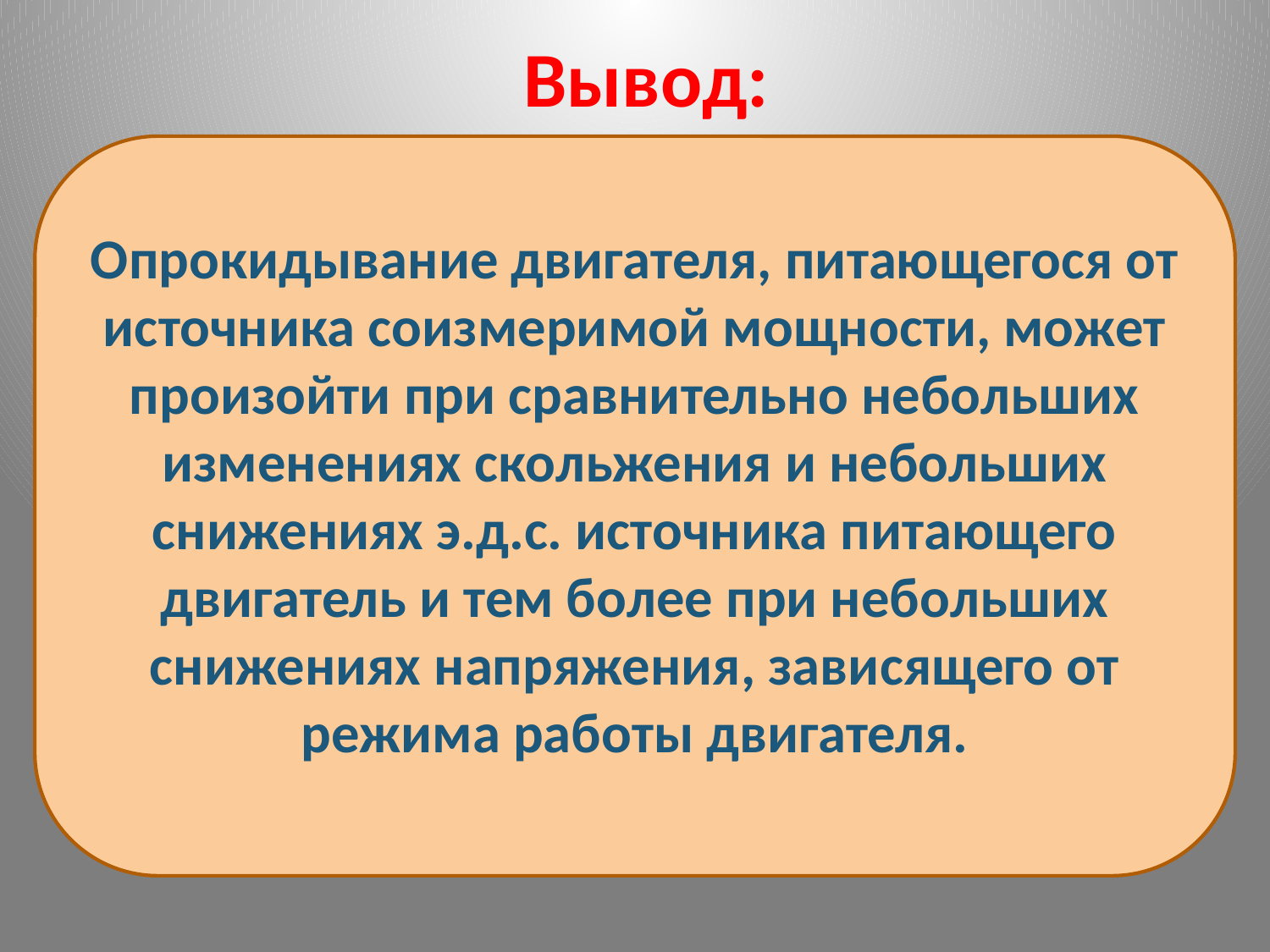

# Вывод:

Опрокидывание двигателя, питающегося от источника соизмеримой мощности, может произойти при сравнительно небольших изменениях скольжения и небольших снижениях э.д.с. источника питающего двигатель и тем более при небольших снижениях напряжения, зависящего от режима работы двигателя.